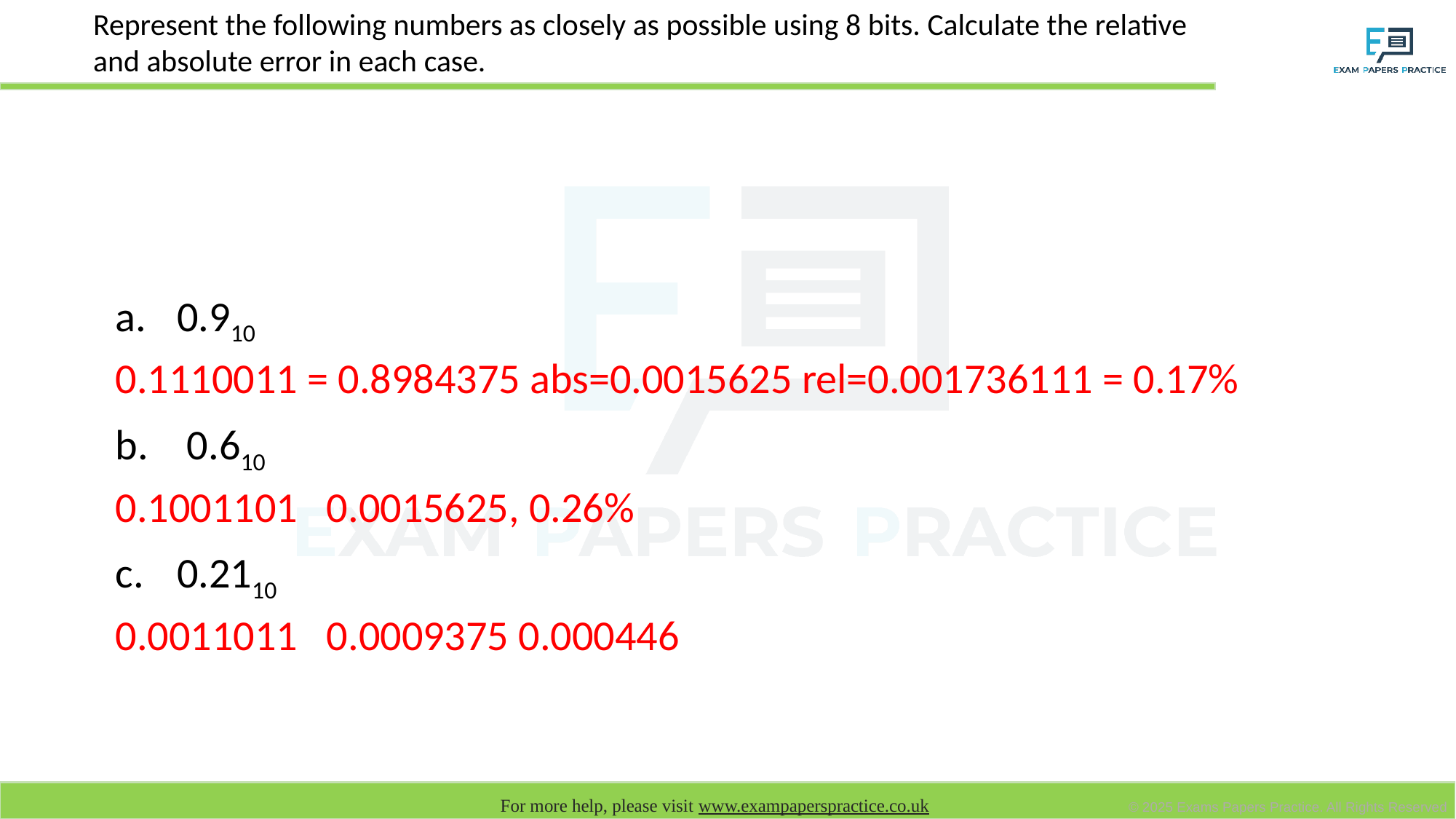

Represent the following numbers as closely as possible using 8 bits. Calculate the relative and absolute error in each case.

0.910
0.1110011 = 0.8984375 abs=0.0015625 rel=0.001736111 = 0.17%
b.    0.610
0.1001101   0.0015625, 0.26%
0.2110
0.0011011   0.0009375 0.000446